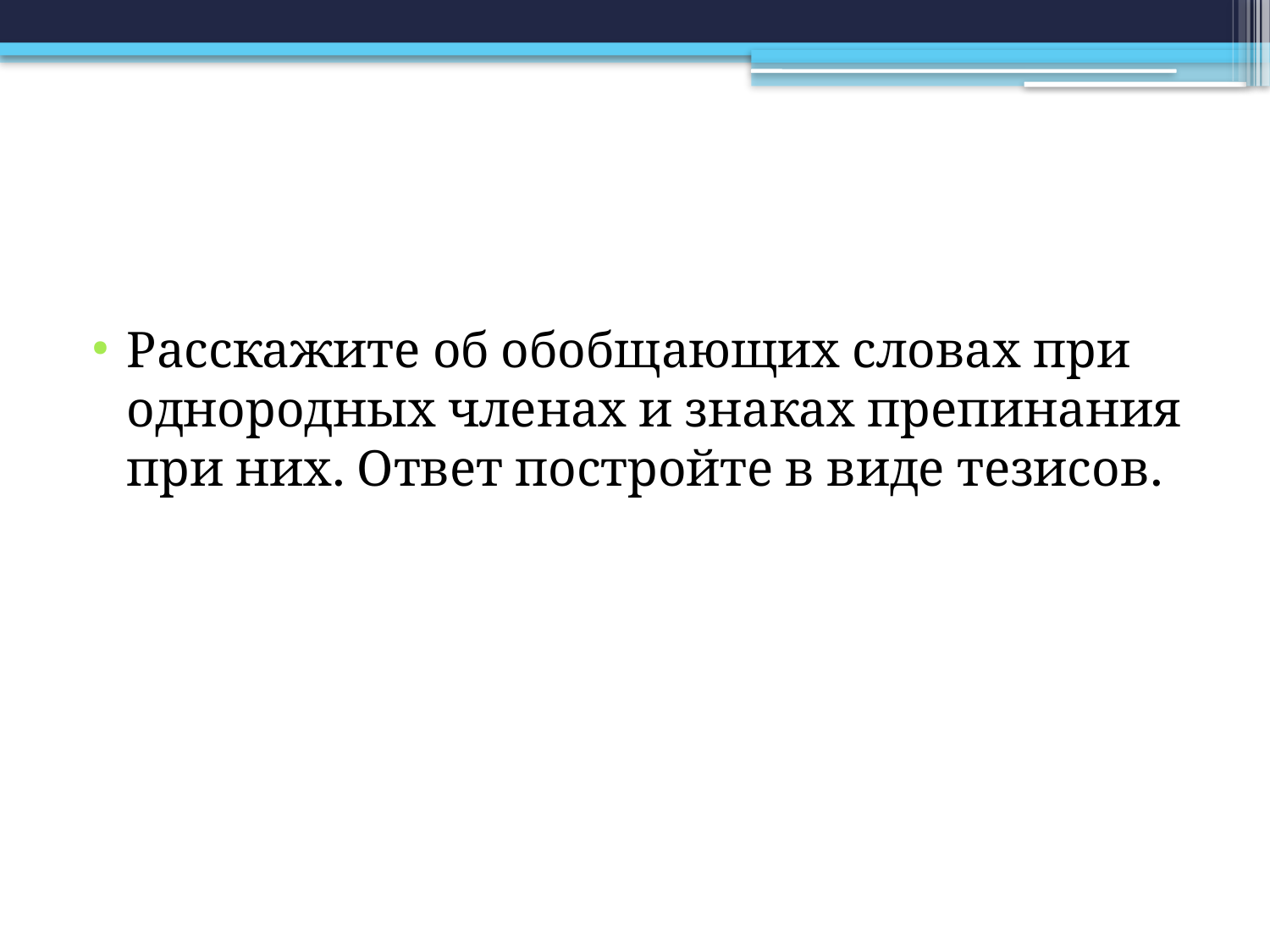

#
Расскажите об обобщающих словах при однородных членах и знаках препинания при них. Ответ постройте в виде тезисов.